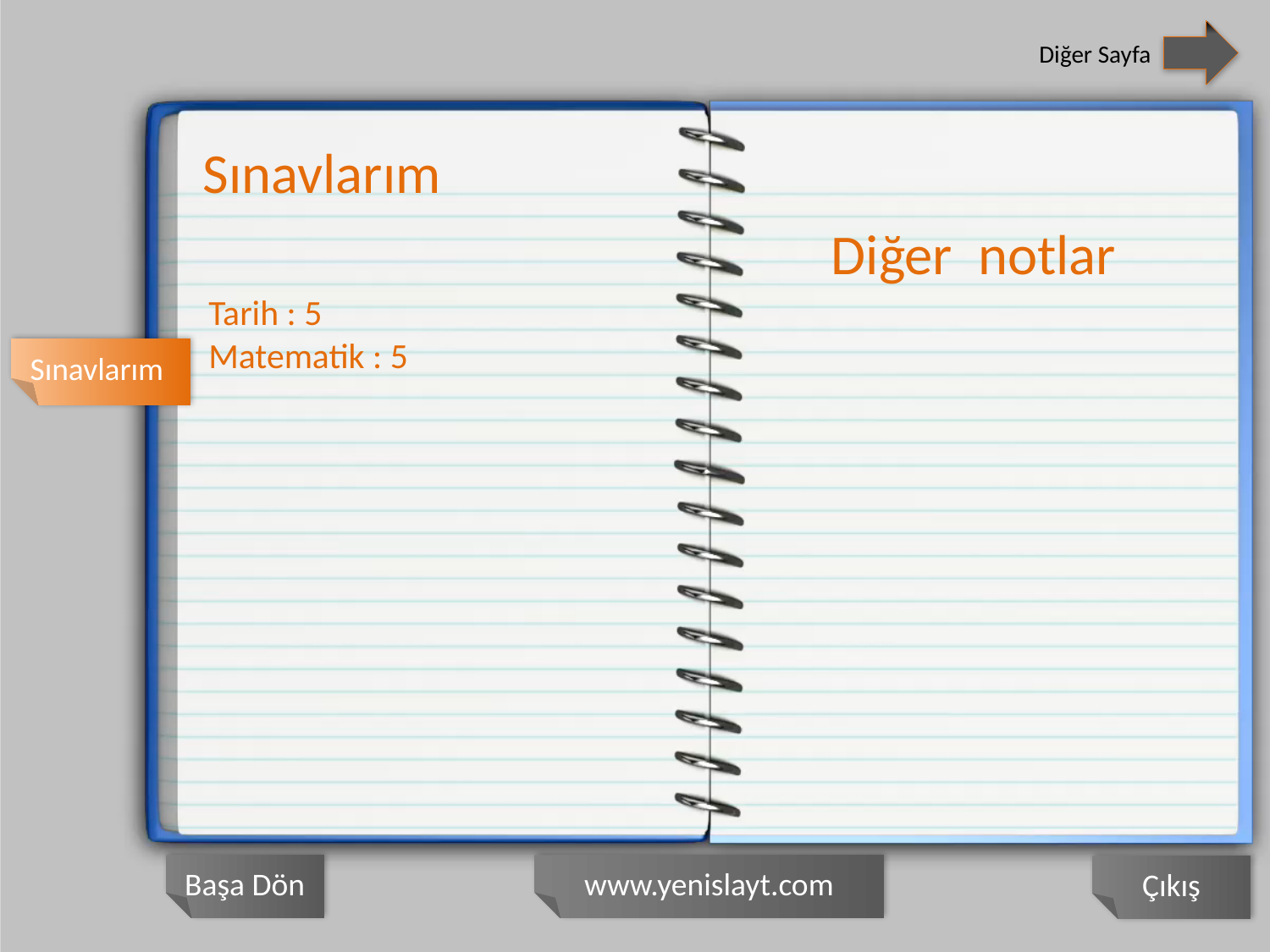

Diğer Sayfa
Sınavlarım
Diğer  notlar

Tarih : 5
Matematik : 5

Sınavlarım
Başa Dön
www.yenislayt.com
Çıkış